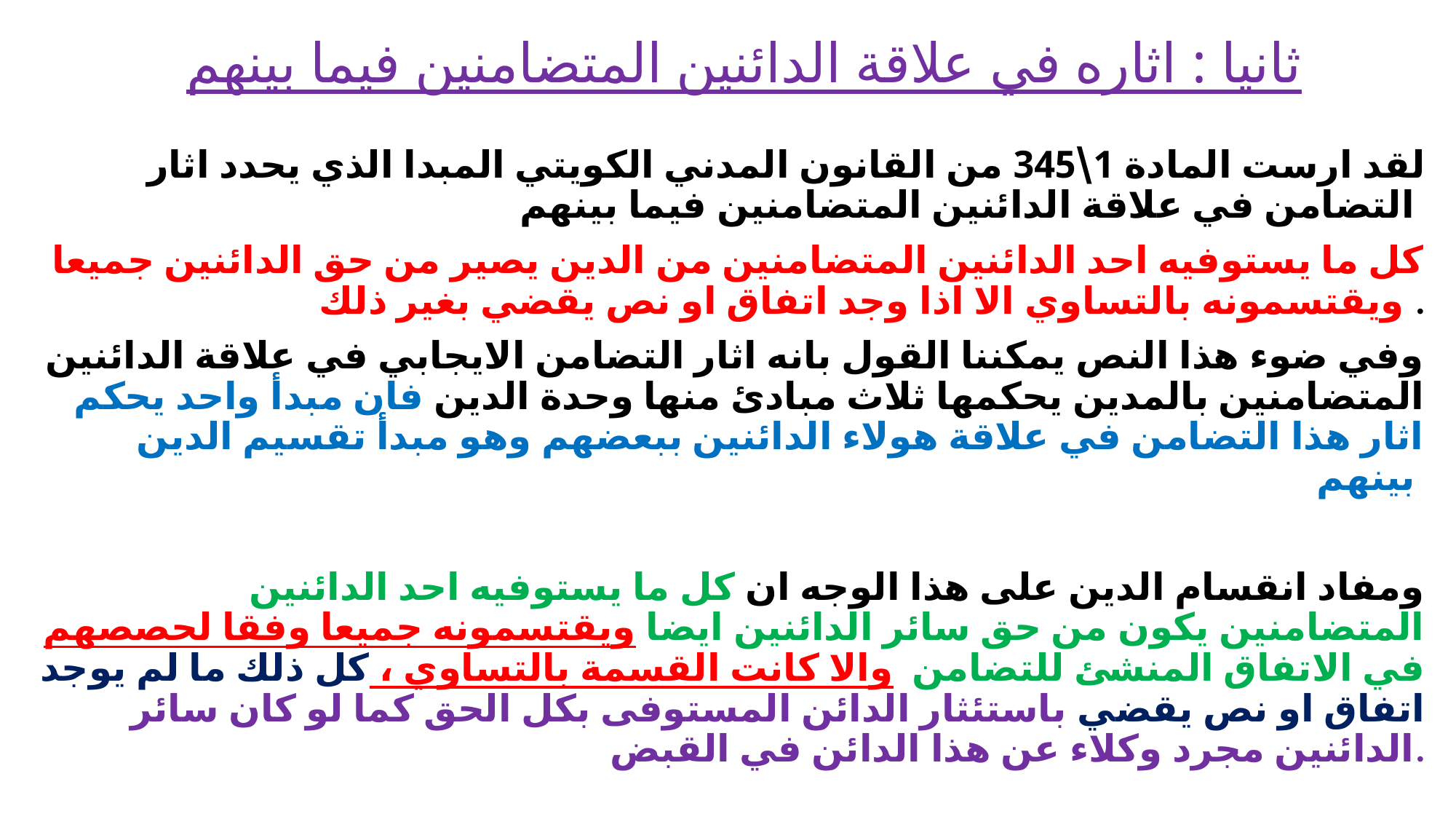

# ثانيا : اثاره في علاقة الدائنين المتضامنين فيما بينهم

لقد ارست المادة 1\345 من القانون المدني الكويتي المبدا الذي يحدد اثار التضامن في علاقة الدائنين المتضامنين فيما بينهم
كل ما يستوفيه احد الدائنين المتضامنين من الدين يصير من حق الدائنين جميعا ويقتسمونه بالتساوي الا اذا وجد اتفاق او نص يقضي بغير ذلك .
وفي ضوء هذا النص يمكننا القول بانه اثار التضامن الايجابي في علاقة الدائنين المتضامنين بالمدين يحكمها ثلاث مبادئ منها وحدة الدين فان مبدأ واحد يحكم اثار هذا التضامن في علاقة هولاء الدائنين ببعضهم وهو مبدأ تقسيم الدين بينهم

ومفاد انقسام الدين على هذا الوجه ان كل ما يستوفيه احد الدائنين المتضامنين يكون من حق سائر الدائنين ايضا ويقتسمونه جميعا وفقا لحصصهم في الاتفاق المنشئ للتضامن والا كانت القسمة بالتساوي ، كل ذلك ما لم يوجد اتفاق او نص يقضي باستئثار الدائن المستوفى بكل الحق كما لو كان سائر الدائنين مجرد وكلاء عن هذا الدائن في القبض.